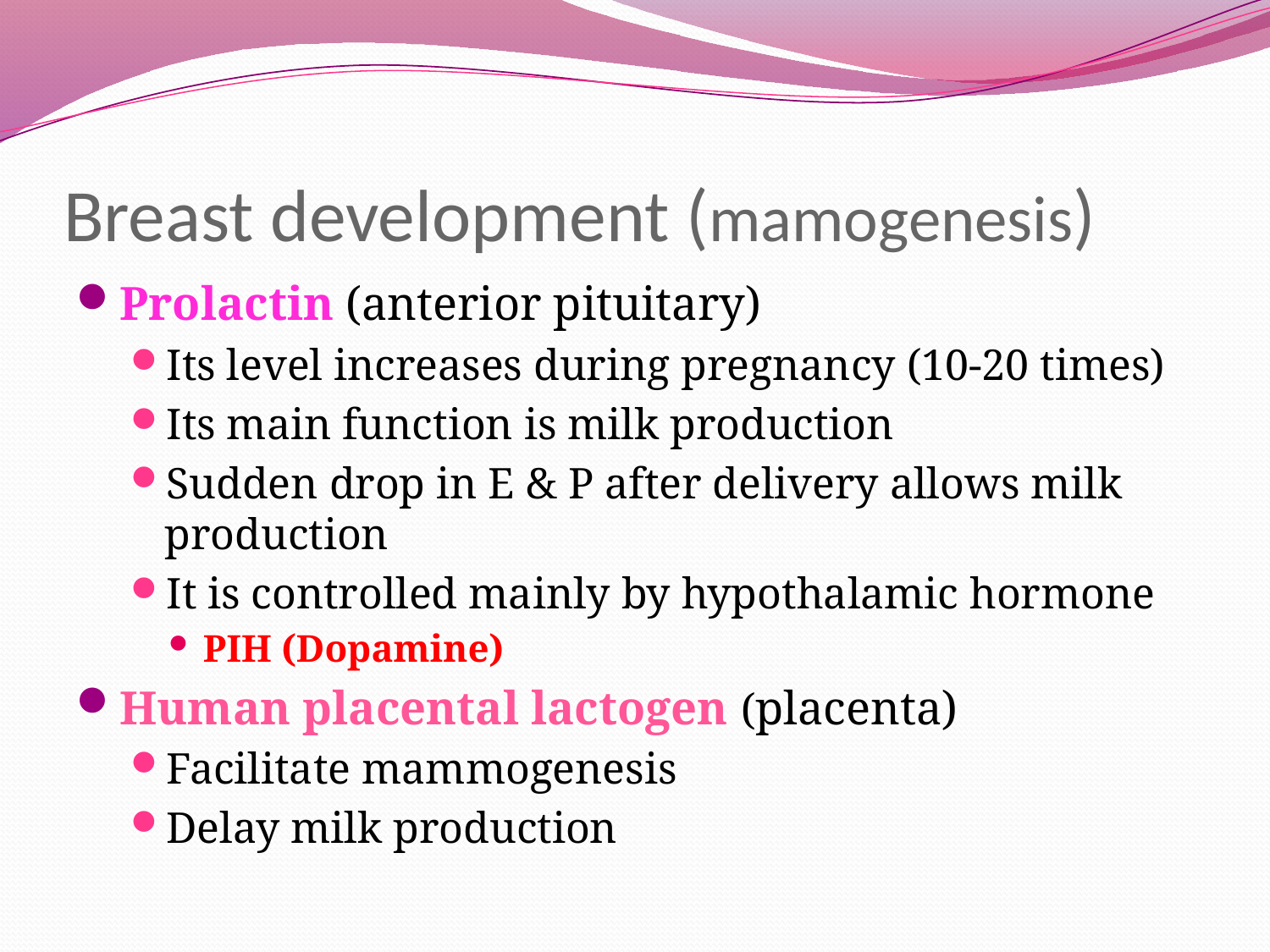

# Breast development (mamogenesis)
Prolactin (anterior pituitary)
Its level increases during pregnancy (10-20 times)
Its main function is milk production
Sudden drop in E & P after delivery allows milk production
It is controlled mainly by hypothalamic hormone
PIH (Dopamine)
Human placental lactogen (placenta)
Facilitate mammogenesis
Delay milk production